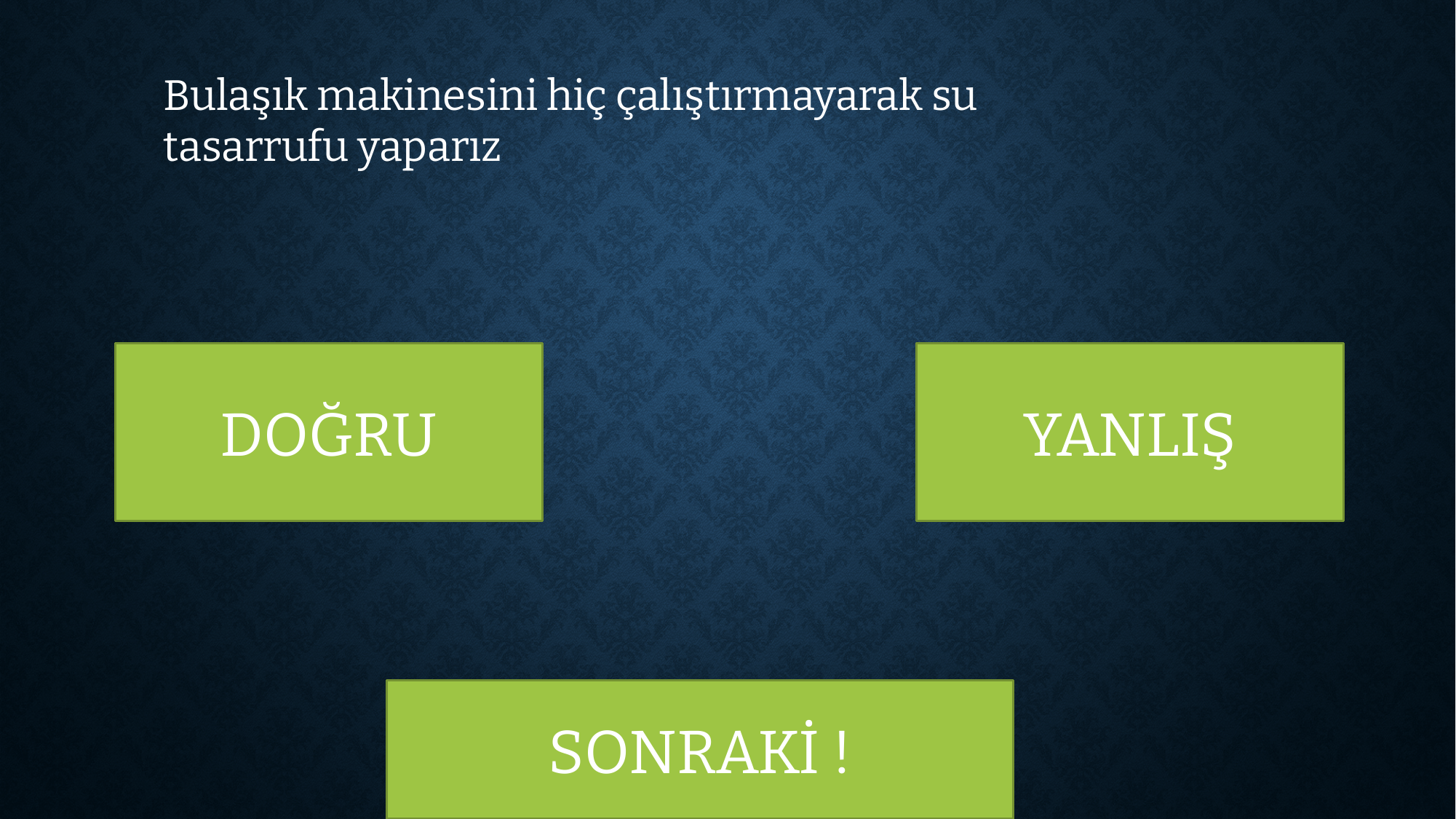

Bulaşık makinesini hiç çalıştırmayarak su tasarrufu yaparız
DOĞRU
YANLIŞ
SONRAKİ !